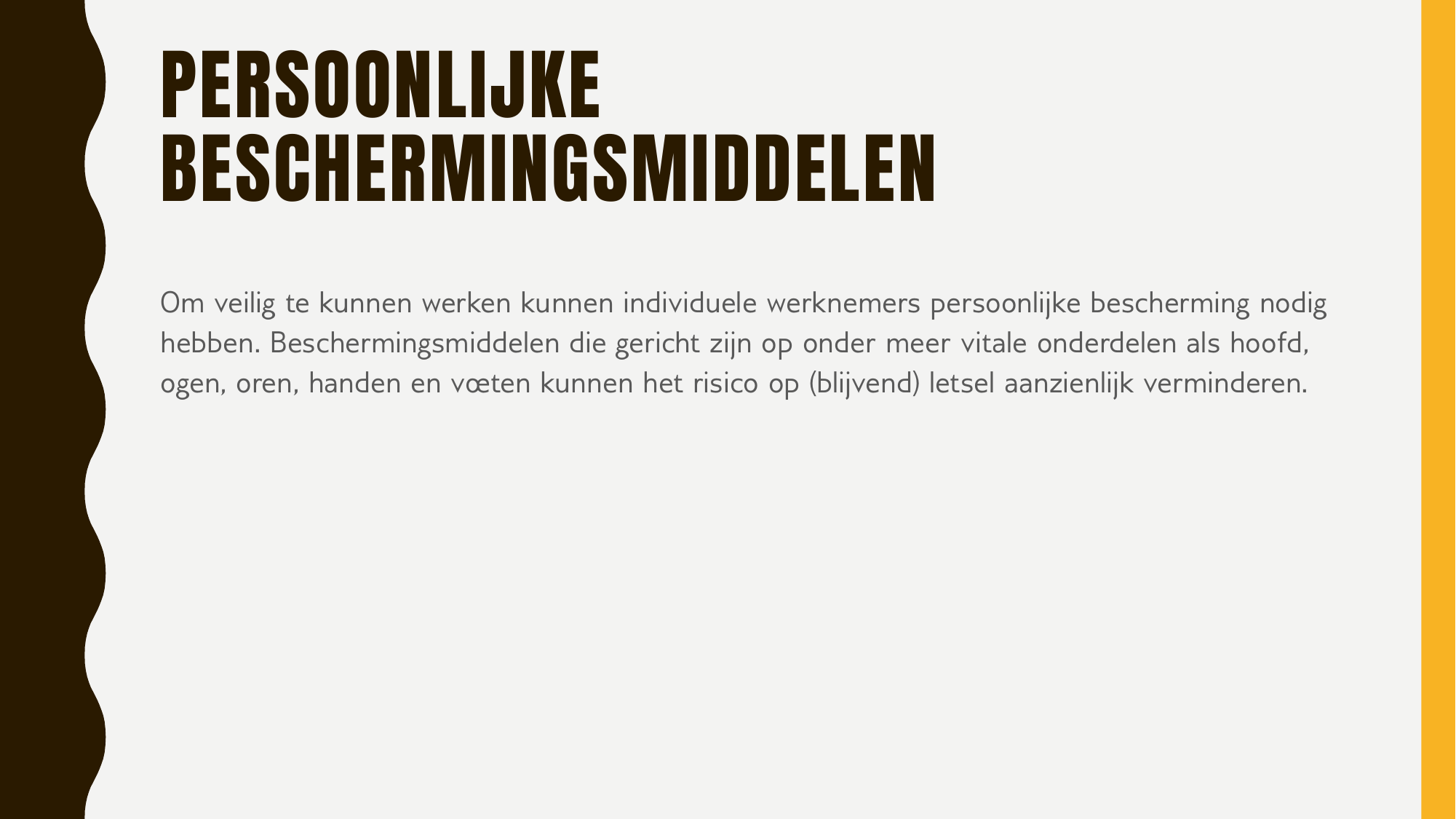

# Persoonlijke beschermingsmiddelen
Om veilig te kunnen werken kunnen individuele werknemers persoonlijke bescherming nodig hebben. Beschermingsmiddelen die gericht zijn op onder meer vitale onderdelen als hoofd, ogen, oren, handen en voeten kunnen het risico op (blijvend) letsel aanzienlijk verminderen.